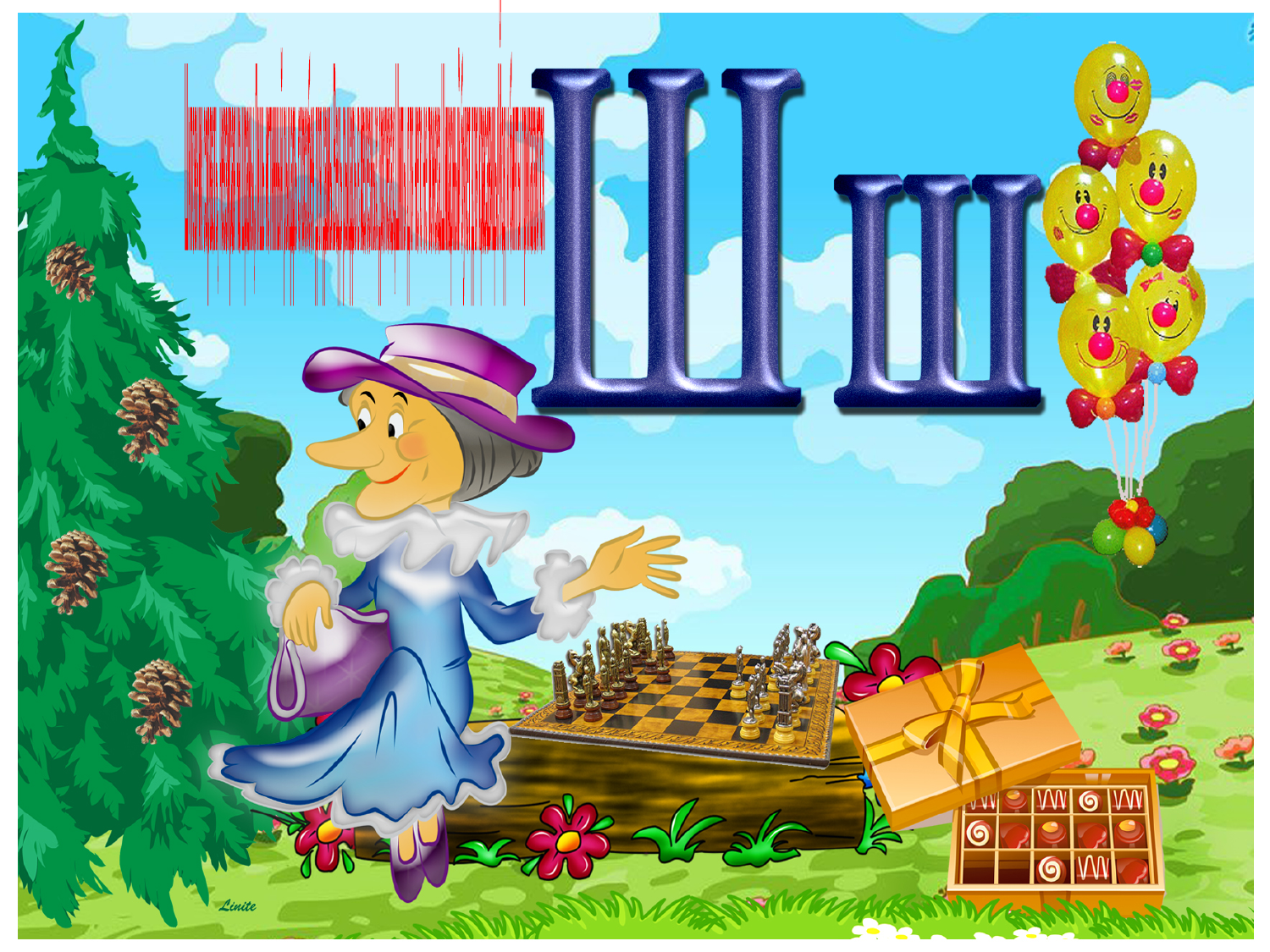

Шиповник сорвать, невзирая на шрамы,
Лишь истинный рыцарь способен для дамы.
Ведь рыцарь в железных доспехах,
Шипы для него не помеха.
Шикарный букет для красавицы!
Йод и бинты прилагаются
.